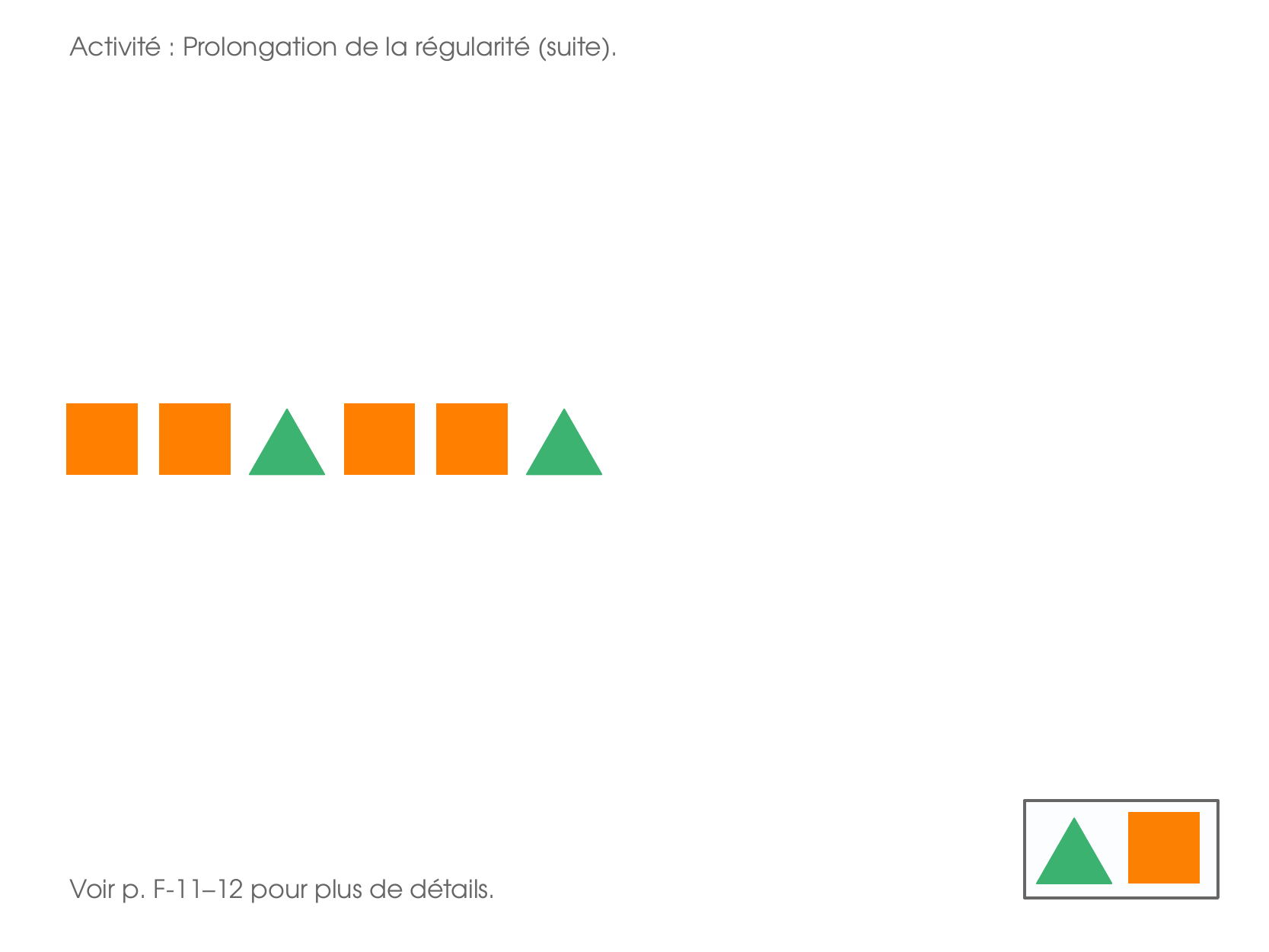

Activité : Prolongation de la régularité (suite).

Voir p. F-11–12 pour plus de détails.